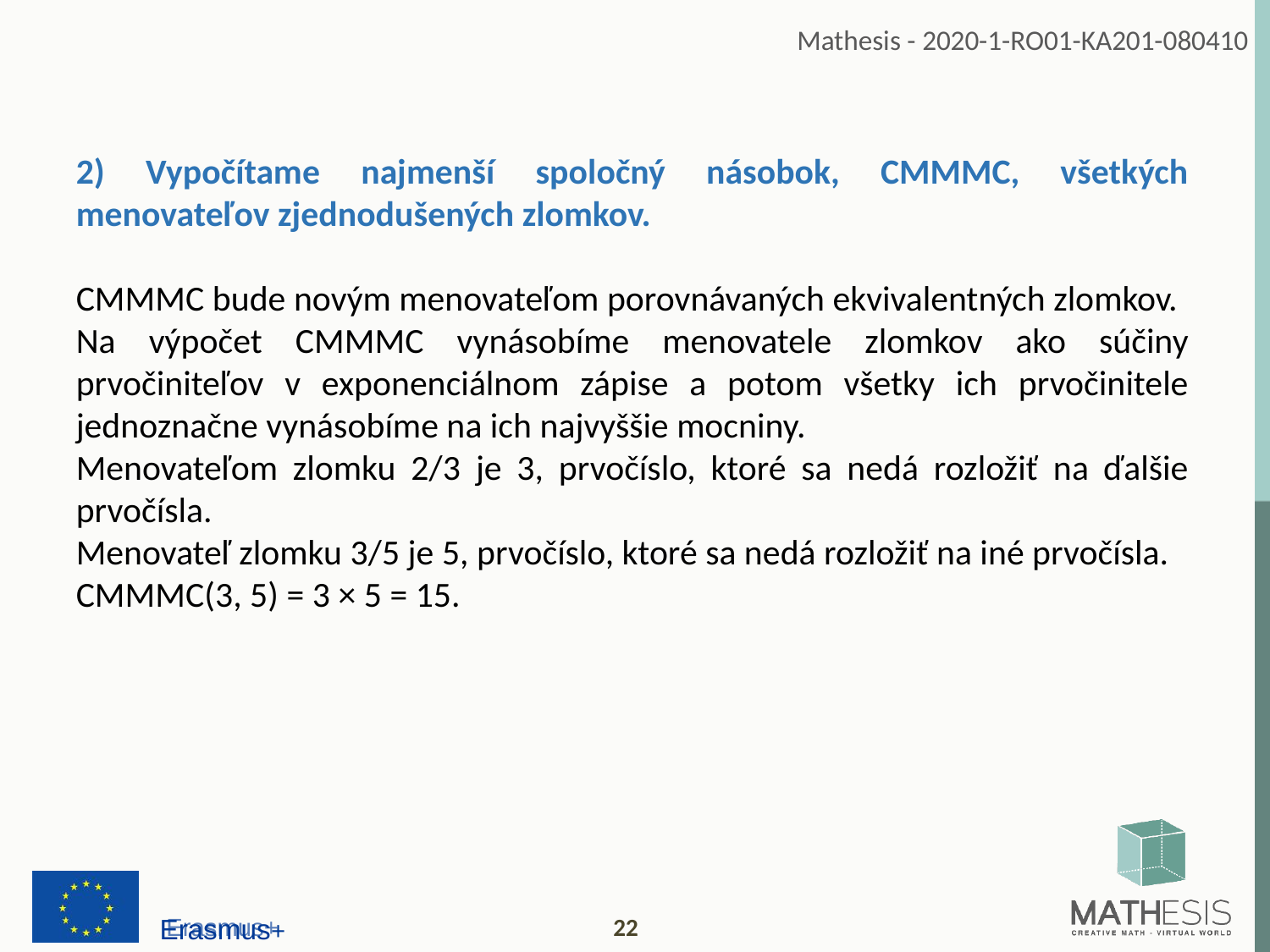

2) Vypočítame najmenší spoločný násobok, CMMMC, všetkých menovateľov zjednodušených zlomkov.

CMMMC bude novým menovateľom porovnávaných ekvivalentných zlomkov.
Na výpočet CMMMC vynásobíme menovatele zlomkov ako súčiny prvočiniteľov v exponenciálnom zápise a potom všetky ich prvočinitele jednoznačne vynásobíme na ich najvyššie mocniny.
Menovateľom zlomku 2/3 je 3, prvočíslo, ktoré sa nedá rozložiť na ďalšie prvočísla.
Menovateľ zlomku 3/5 je 5, prvočíslo, ktoré sa nedá rozložiť na iné prvočísla.
CMMMC(3, 5) = 3 × 5 = 15.